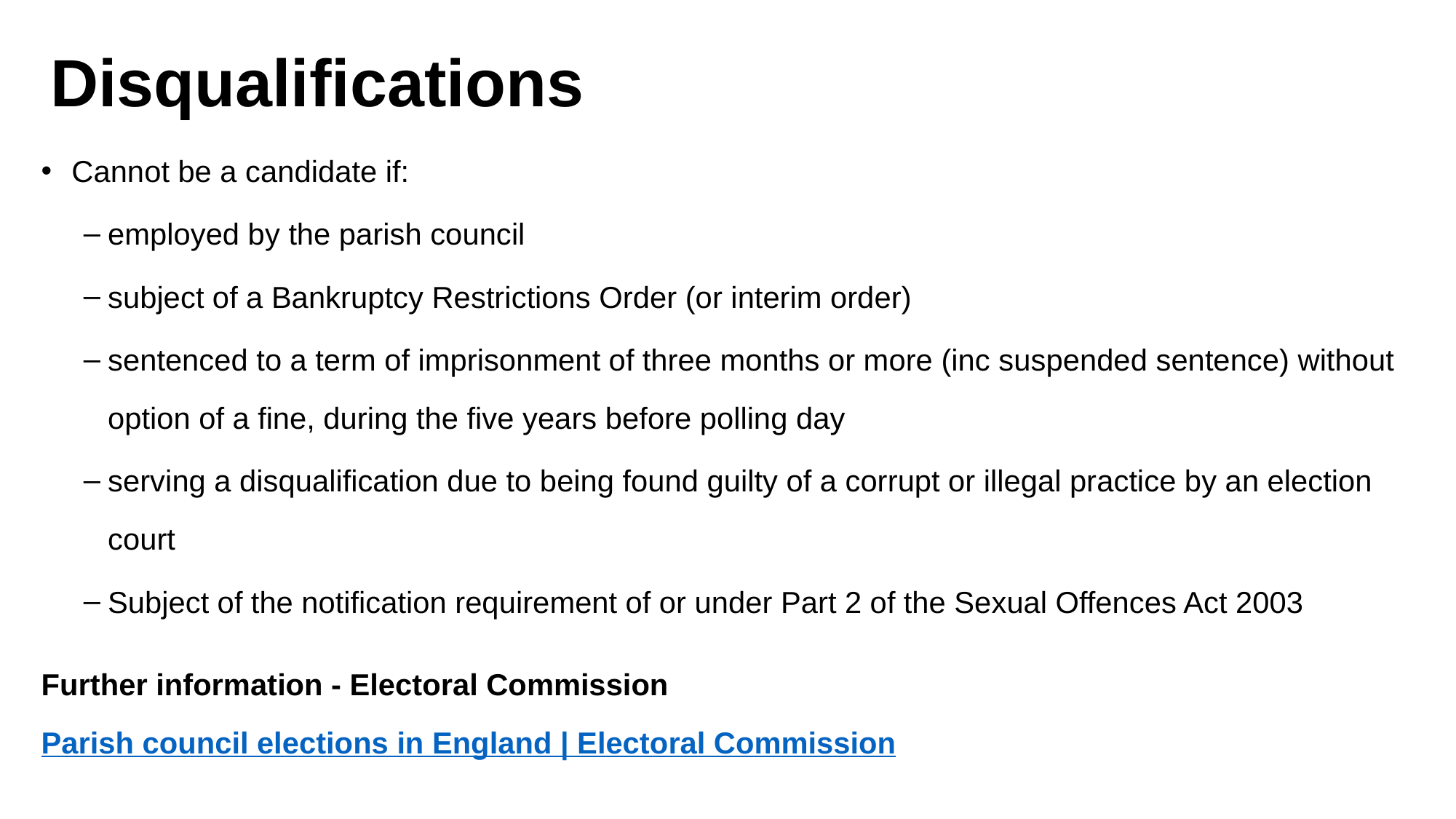

# Disqualifications
Cannot be a candidate if:
employed by the parish council
subject of a Bankruptcy Restrictions Order (or interim order)
sentenced to a term of imprisonment of three months or more (inc suspended sentence) without option of a fine, during the five years before polling day
serving a disqualification due to being found guilty of a corrupt or illegal practice by an election court
Subject of the notification requirement of or under Part 2 of the Sexual Offences Act 2003
Further information - Electoral Commission Parish council elections in England | Electoral Commission